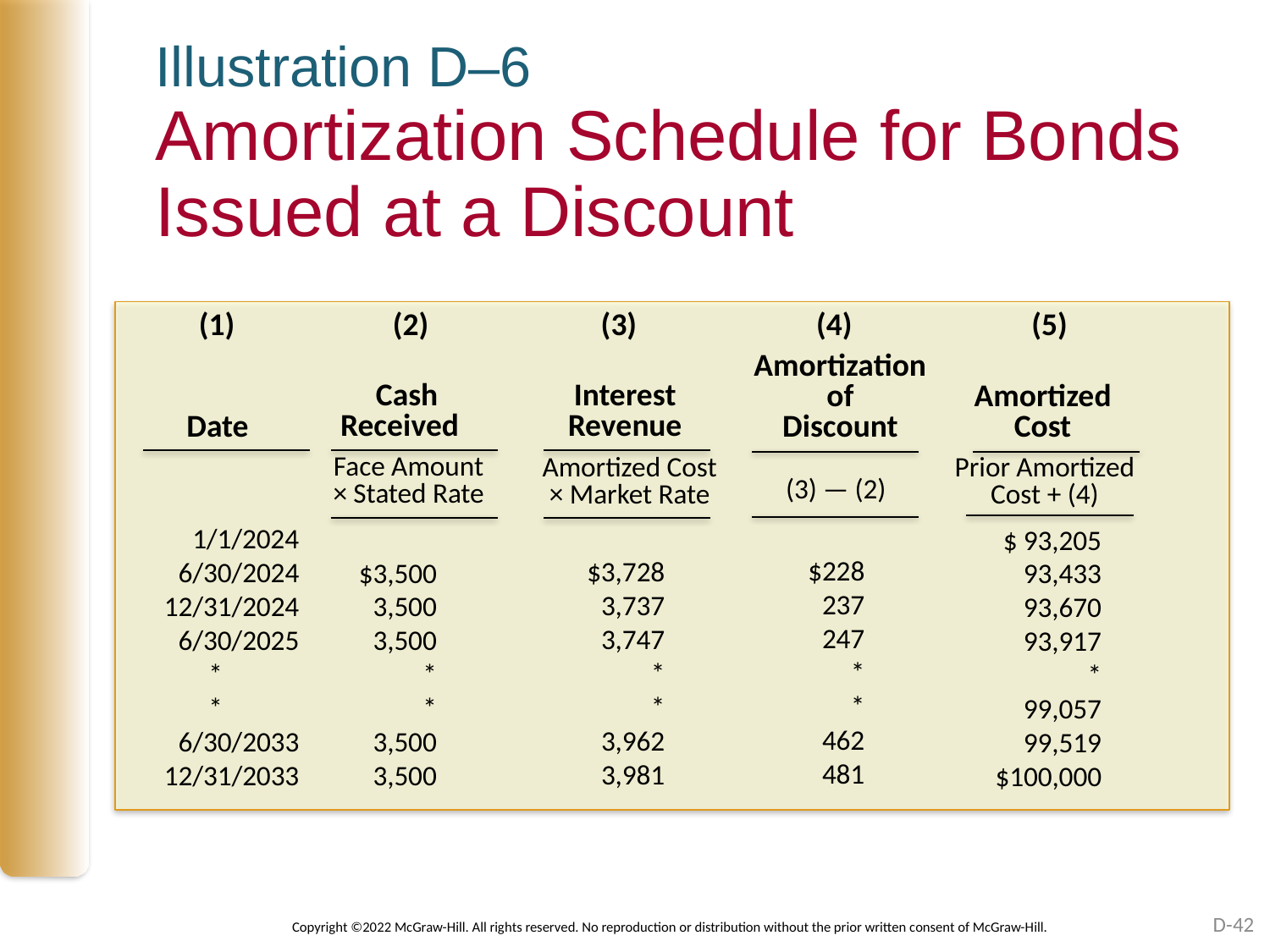

# Illustration D–6 Amortization Schedule for Bonds Issued at a Discount
(1)                      (2)                        (3)                         (4)                         (5)

Amortization
of
Discount
Cash
Received
Interest
Revenue
Amortized
Cost
Date
Face Amount
× Stated Rate
Amortized Cost
× Market Rate
Prior Amortized
Cost + (4)
(3) — (2)

$228
237
247
*
*
462
481

$3,728
3,737
3,747
*
*
3,962
3,981
1/1/2024
6/30/2024
12/31/2024
6/30/2025
*
*
6/30/2033
12/31/2033

$3,500
3,500
3,500
*
*
3,500
3,500
$ 93,205
93,433
93,670
93,917
*
99,057
99,519
$100,000
D-42
Copyright ©2022 McGraw-Hill. All rights reserved. No reproduction or distribution without the prior written consent of McGraw-Hill.